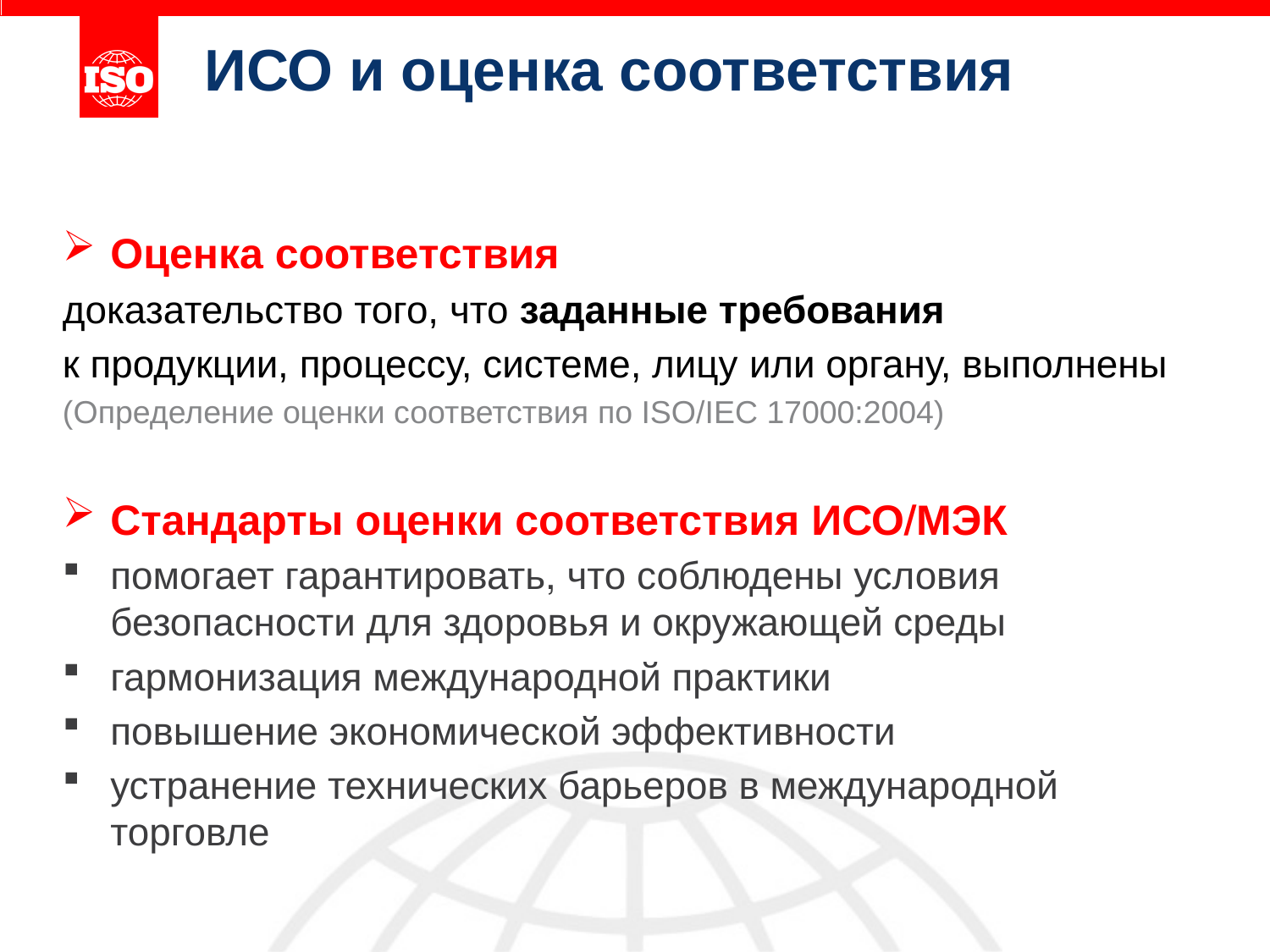

# ИСО и оценка соответствия

Оценка соответствия
доказательство того, что заданные требования
к продукции, процессу, системе, лицу или органу, выполнены
(Определение оценки соответствия по ISO/IEC 17000:2004)

Стандарты оценки соответствия ИСО/МЭК
помогает гарантировать, что соблюдены условия безопасности для здоровья и окружающей среды
гармонизация международной практики
повышение экономической эффективности
устранение технических барьеров в международной торговле